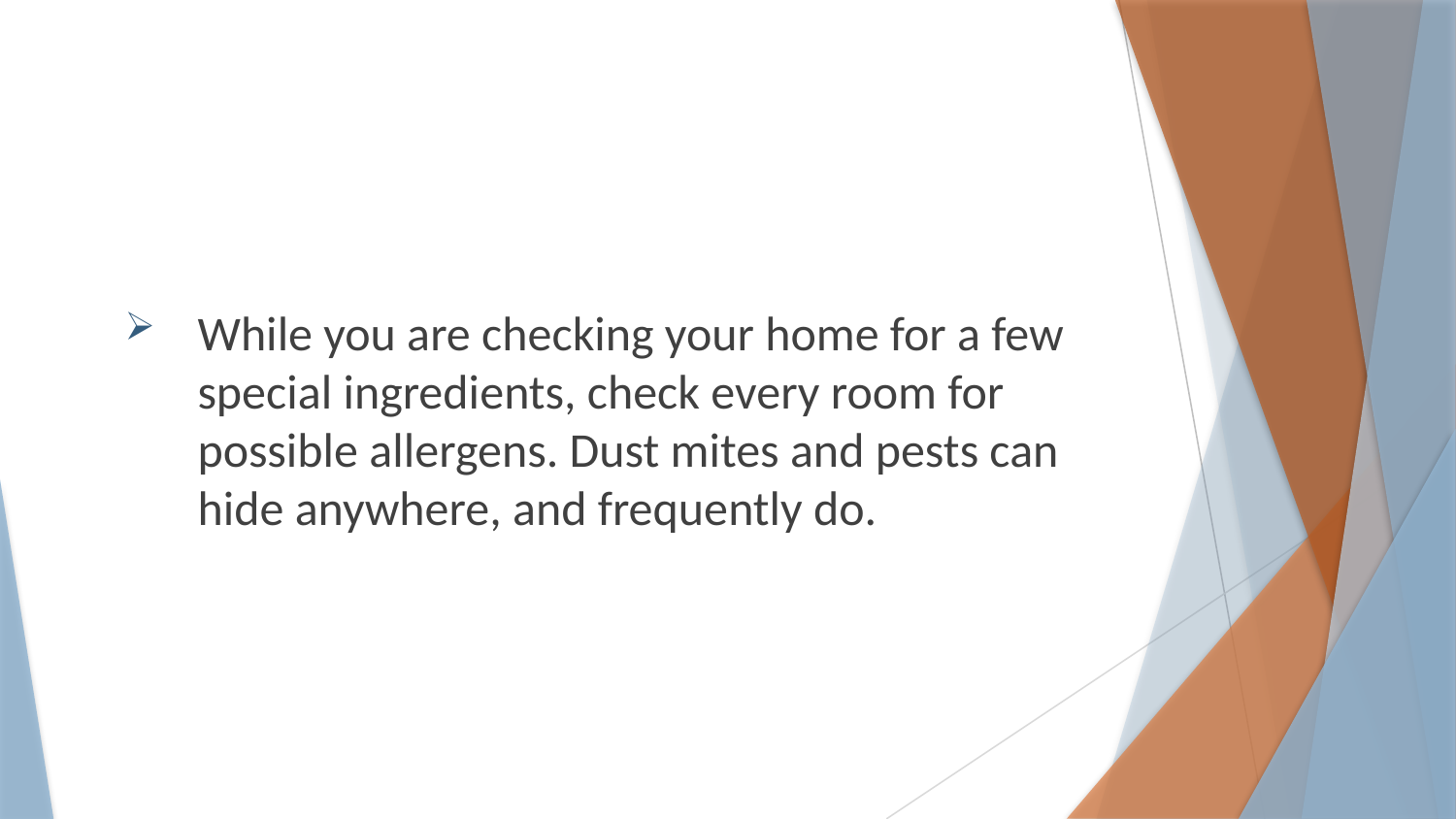

While you are checking your home for a few special ingredients, check every room for possible allergens. Dust mites and pests can hide anywhere, and frequently do.